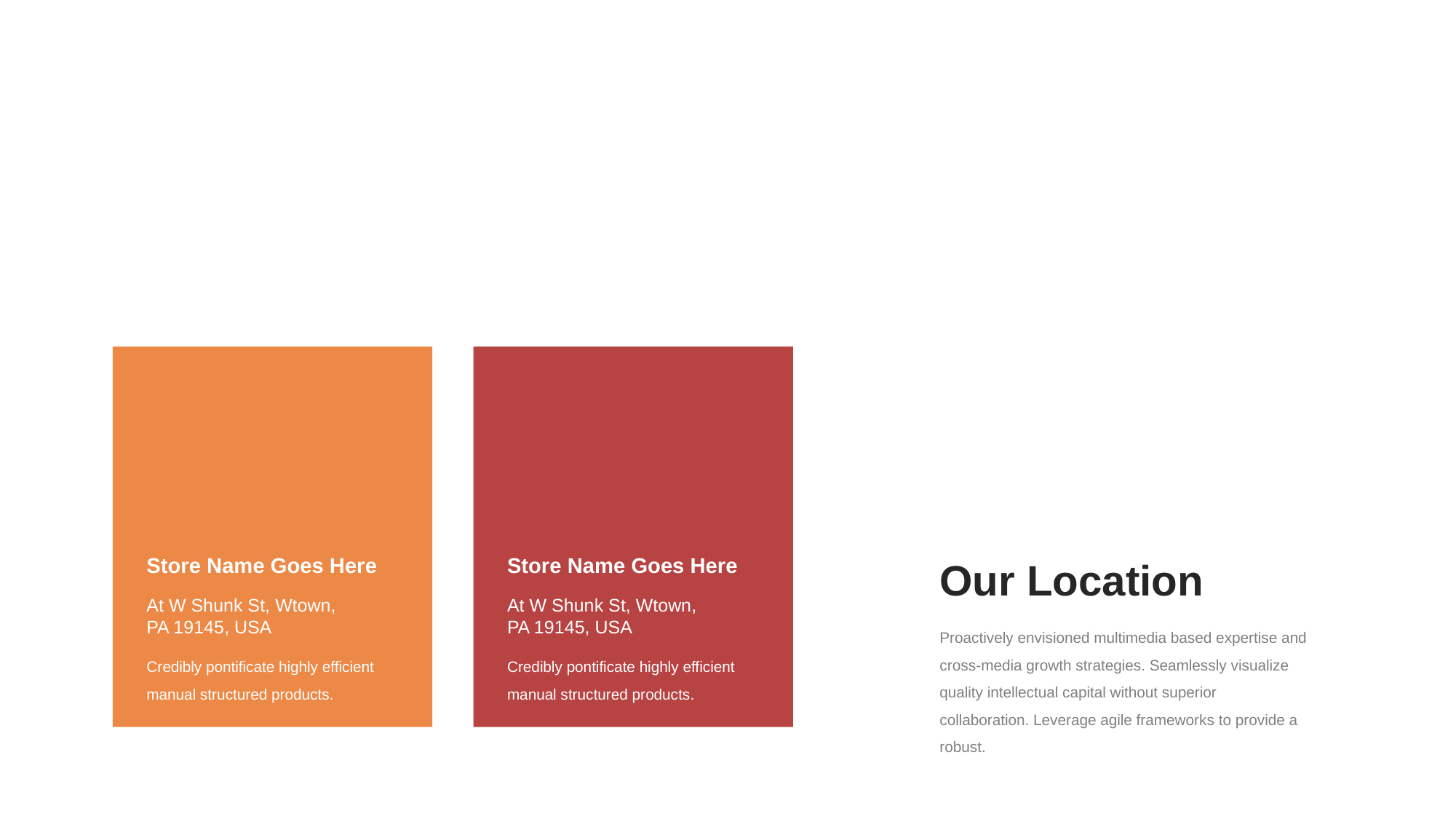

Store Name Goes Here
Store Name Goes Here
Our Location
At W Shunk St, Wtown,
PA 19145, USA
At W Shunk St, Wtown,
PA 19145, USA
Proactively envisioned multimedia based expertise and cross-media growth strategies. Seamlessly visualize quality intellectual capital without superior collaboration. Leverage agile frameworks to provide a robust.
Credibly pontificate highly efficient manual structured products.
Credibly pontificate highly efficient manual structured products.